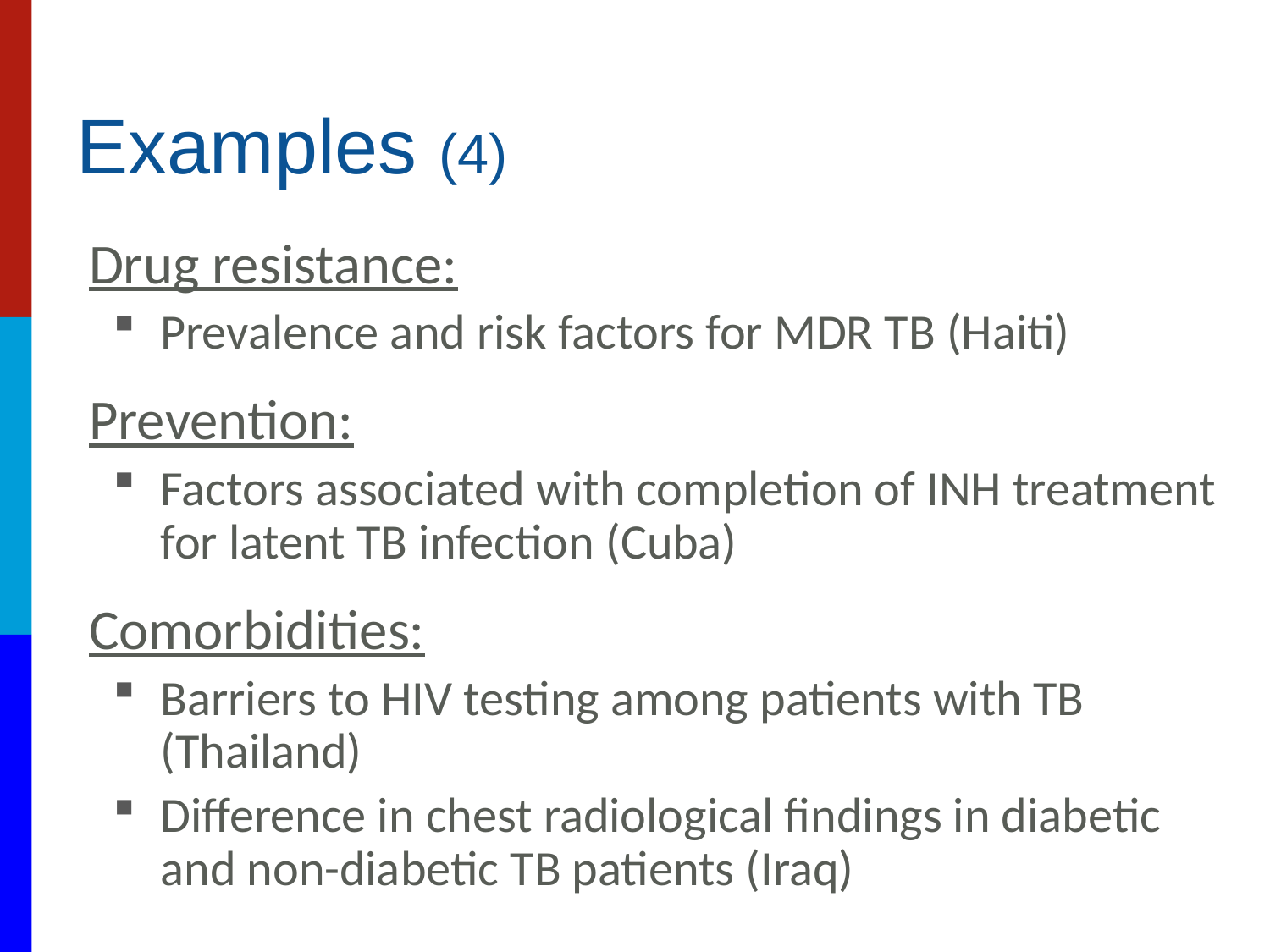

# Examples (4)
Drug resistance:
Prevalence and risk factors for MDR TB (Haiti)
Prevention:
Factors associated with completion of INH treatment for latent TB infection (Cuba)
Comorbidities:
Barriers to HIV testing among patients with TB (Thailand)
Difference in chest radiological findings in diabetic and non-diabetic TB patients (Iraq)